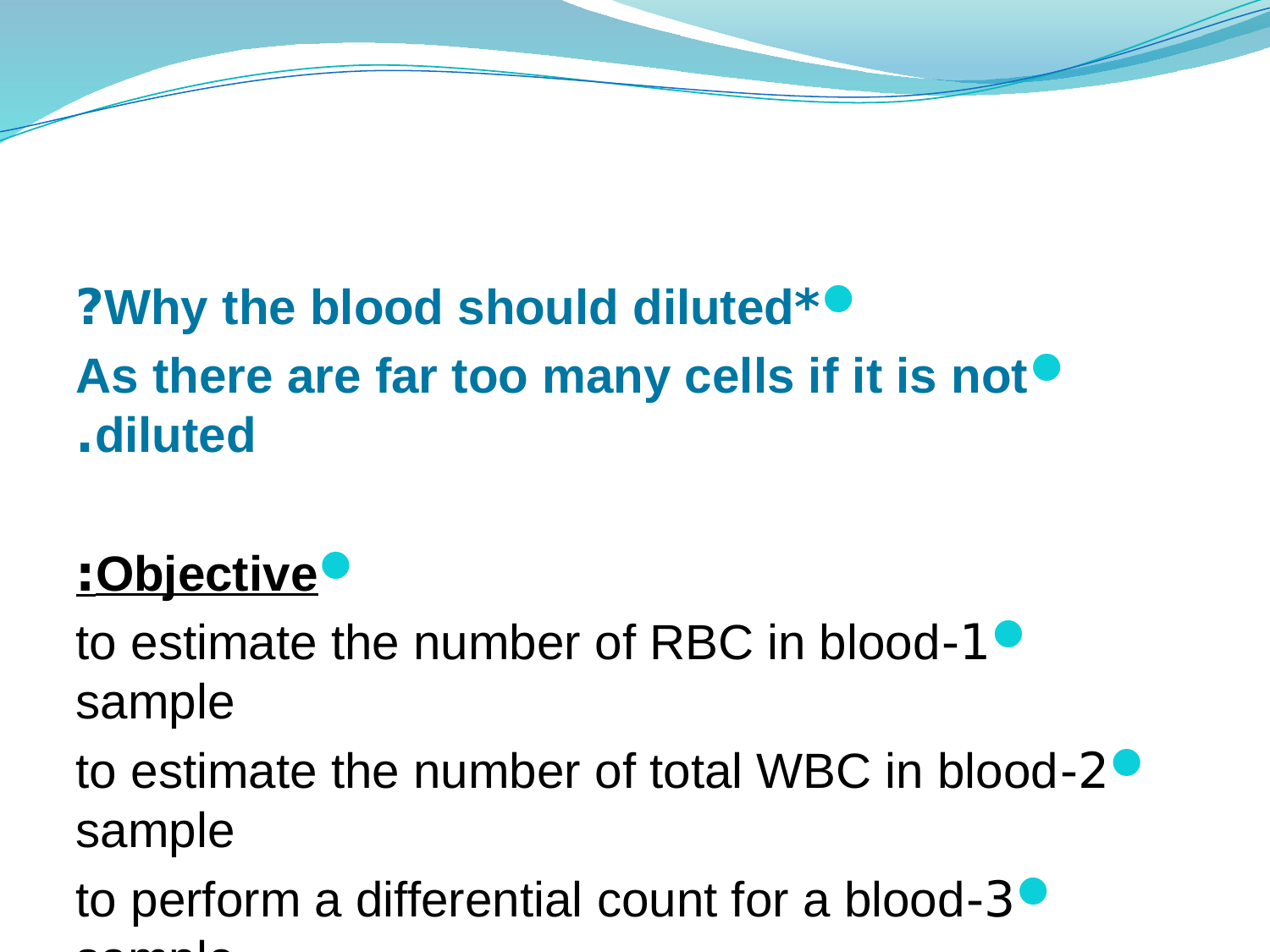

#
*Why the blood should diluted?
As there are far too many cells if it is not diluted.

Objective:
1-to estimate the number of RBC in blood sample
2-to estimate the number of total WBC in blood sample
3-to perform a differential count for a blood sample